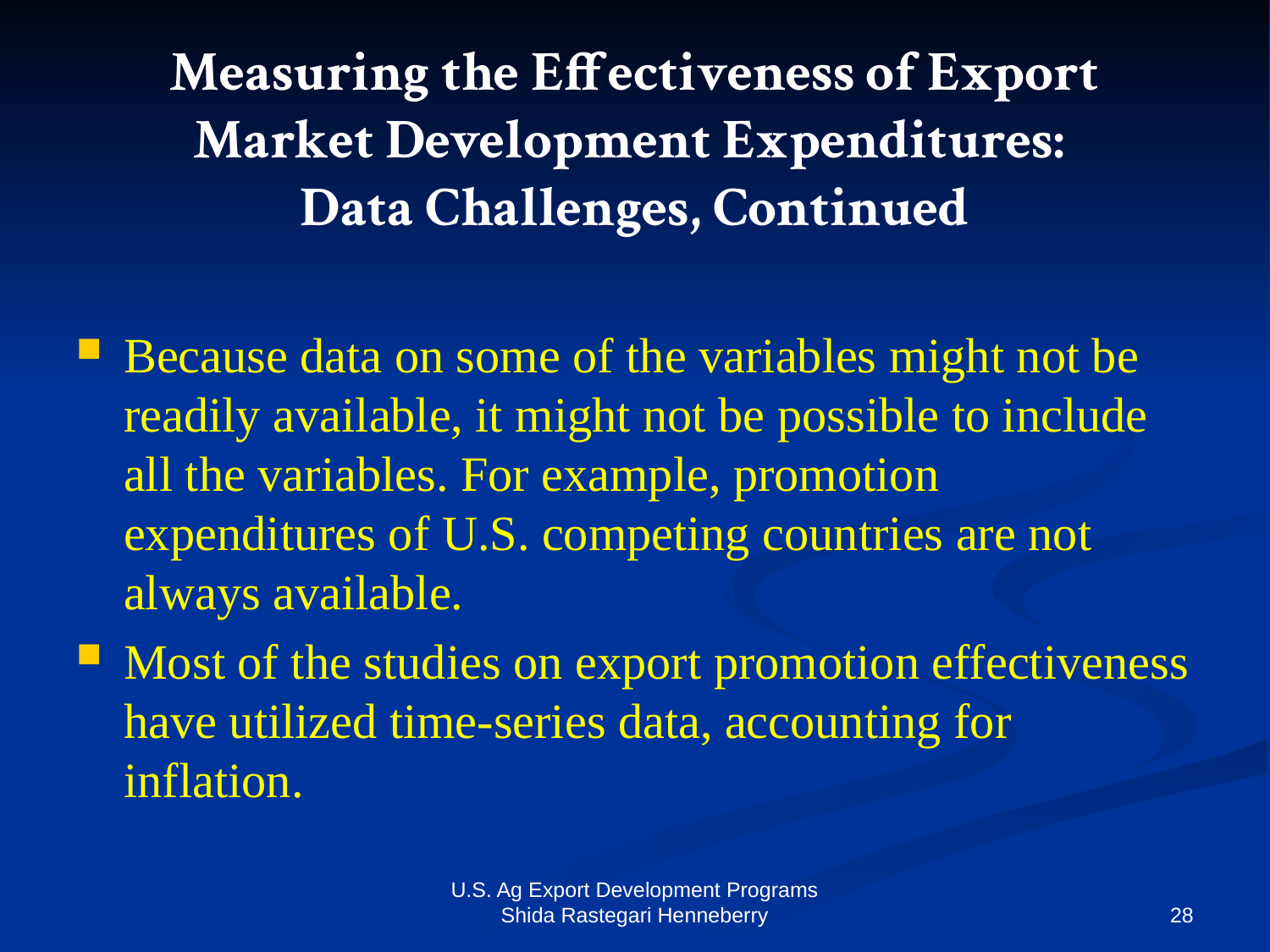

# Measuring the Effectiveness of Export Market Development Expenditures: Data Challenges, Continued
Because data on some of the variables might not be readily available, it might not be possible to include all the variables. For example, promotion expenditures of U.S. competing countries are not always available.
Most of the studies on export promotion effectiveness have utilized time-series data, accounting for inflation.

U.S. Ag Export Development Programs Shida Rastegari Henneberry
28